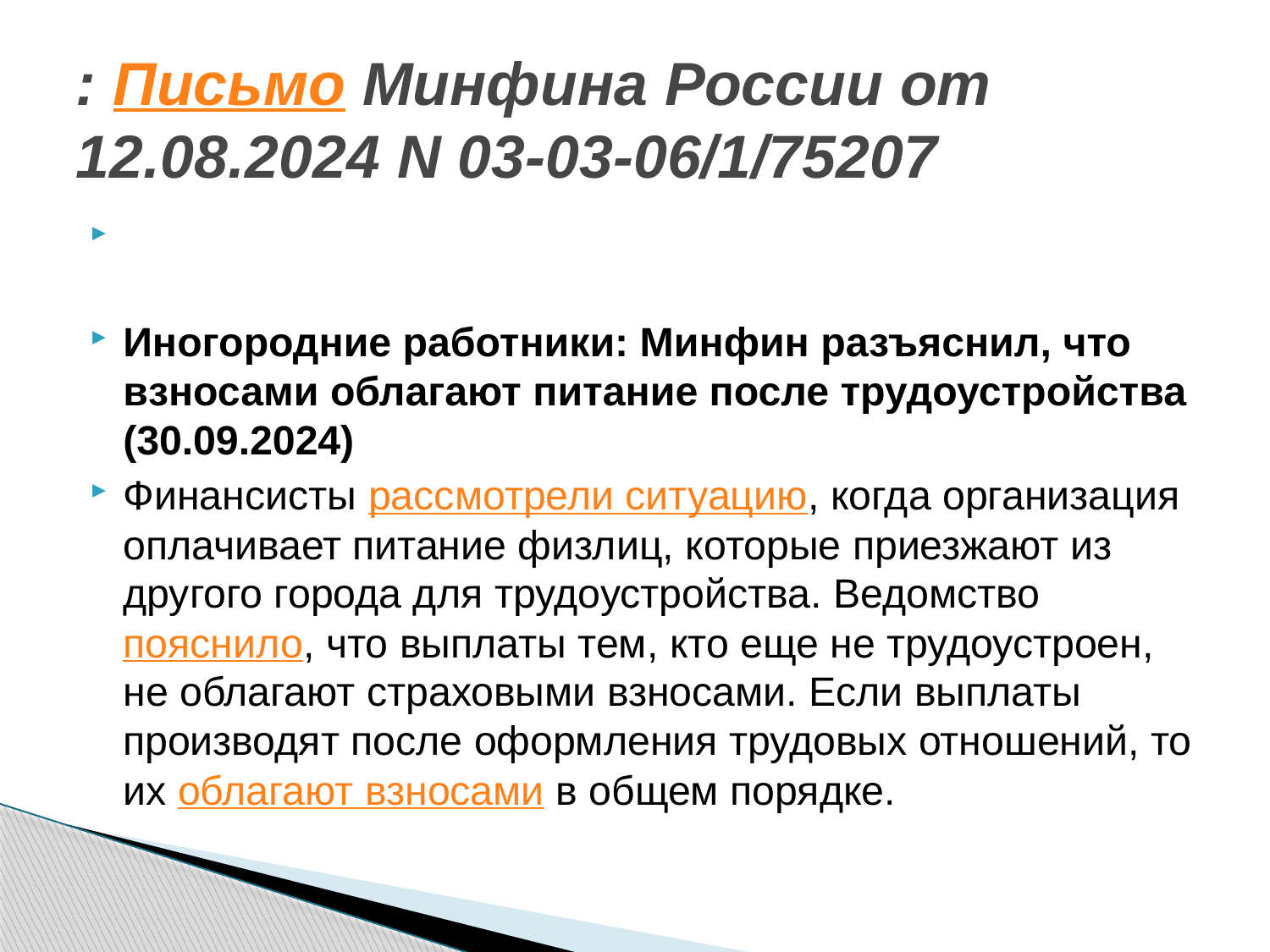

# : Письмо Минфина России от 12.08.2024 N 03-03-06/1/75207

Иногородние работники: Минфин разъяснил, что взносами облагают питание после трудоустройства (30.09.2024)
Финансисты рассмотрели ситуацию, когда организация оплачивает питание физлиц, которые приезжают из другого города для трудоустройства. Ведомство пояснило, что выплаты тем, кто еще не трудоустроен, не облагают страховыми взносами. Если выплаты производят после оформления трудовых отношений, то их облагают взносами в общем порядке.